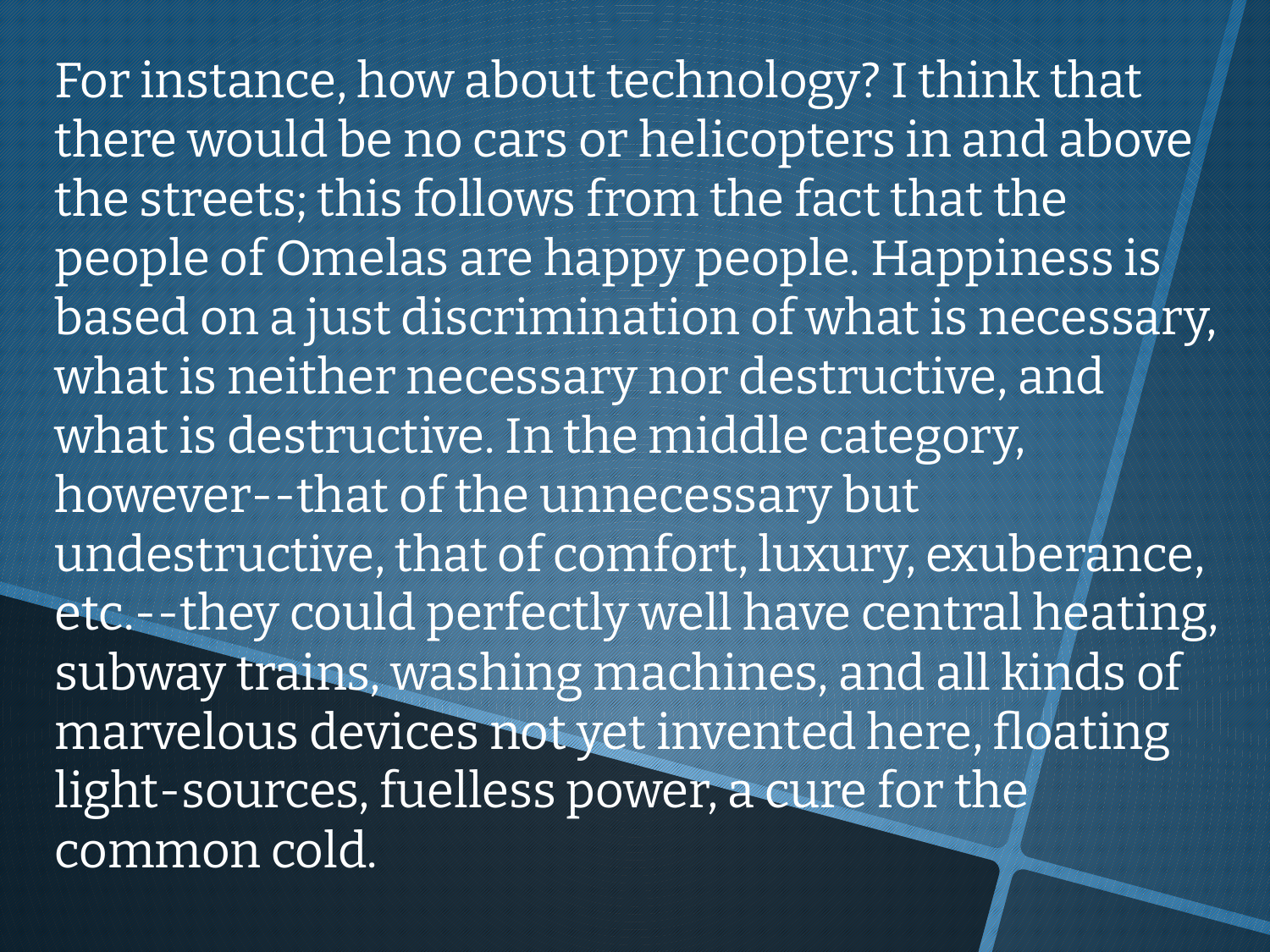

For instance, how about technology? I think that there would be no cars or helicopters in and above the streets; this follows from the fact that the people of Omelas are happy people. Happiness is based on a just discrimination of what is necessary, what is neither necessary nor destructive, and what is destructive. In the middle category, however--that of the unnecessary but undestructive, that of comfort, luxury, exuberance, etc.--they could perfectly well have central heating, subway trains, washing machines, and all kinds of marvelous devices not yet invented here, floating light-sources, fuelless power, a cure for the common cold.